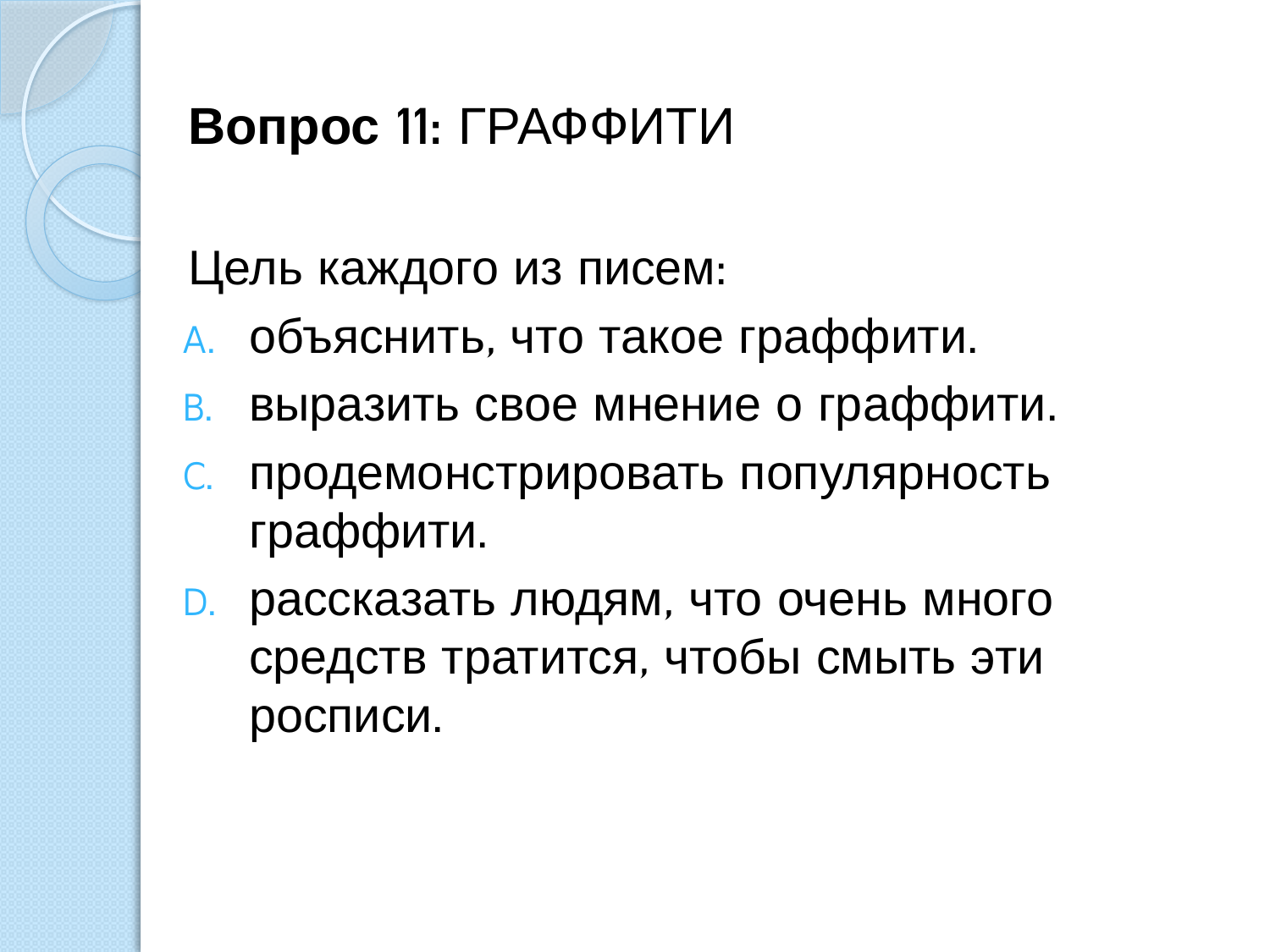

Вопрос 11: ГРАФФИТИ

Цель каждого из писем:
объяснить, что такое граффити.
выразить свое мнение о граффити.
продемонстрировать популярность граффити.
рассказать людям, что очень много средств тратится, чтобы смыть эти росписи.